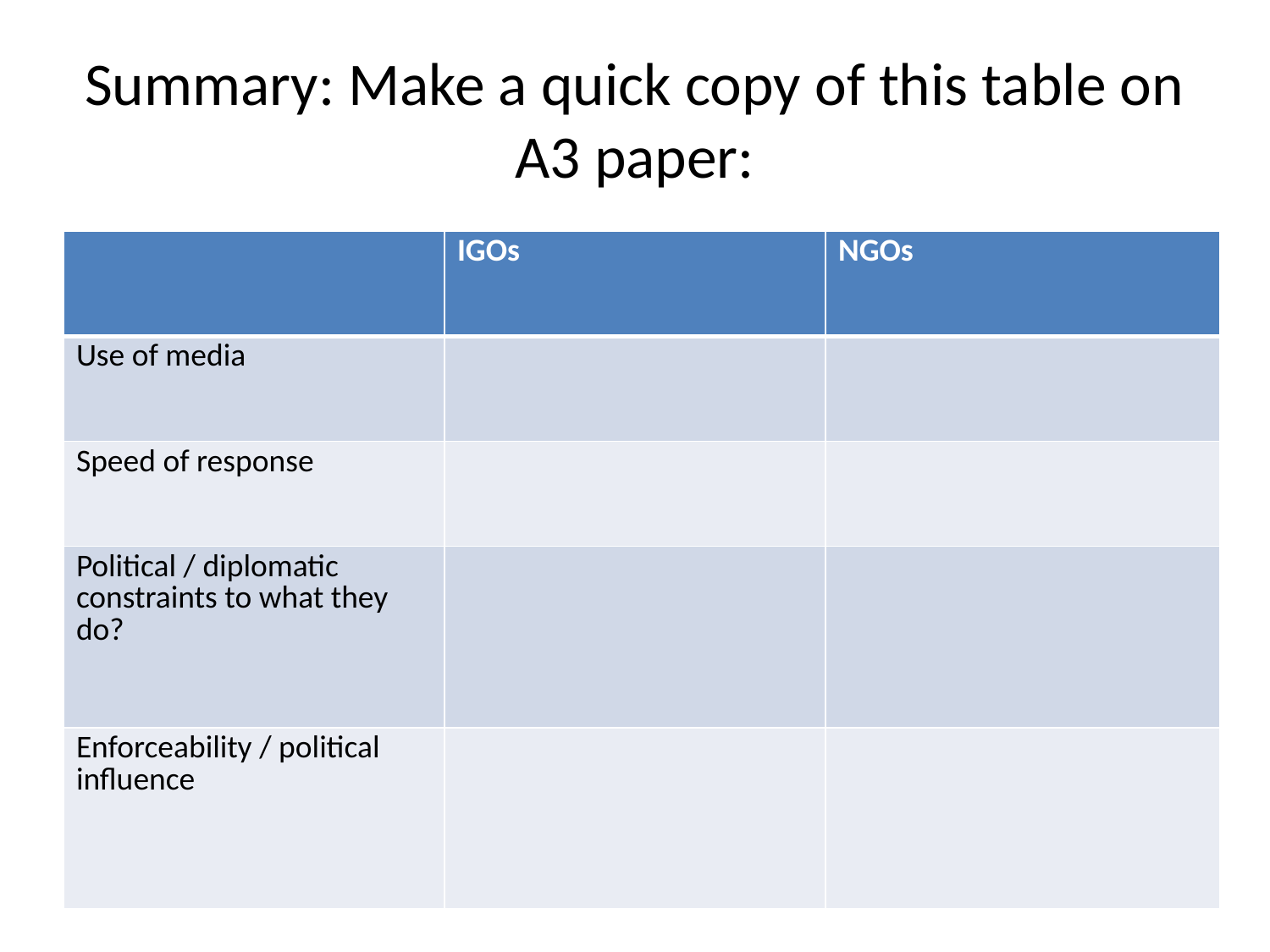

# Summary: Make a quick copy of this table on A3 paper:
|  | IGOs | NGOs |
| --- | --- | --- |
| Use of media |  |  |
| Speed of response |  |  |
| Political / diplomatic constraints to what they do? |  |  |
| Enforceability / political influence |  |  |